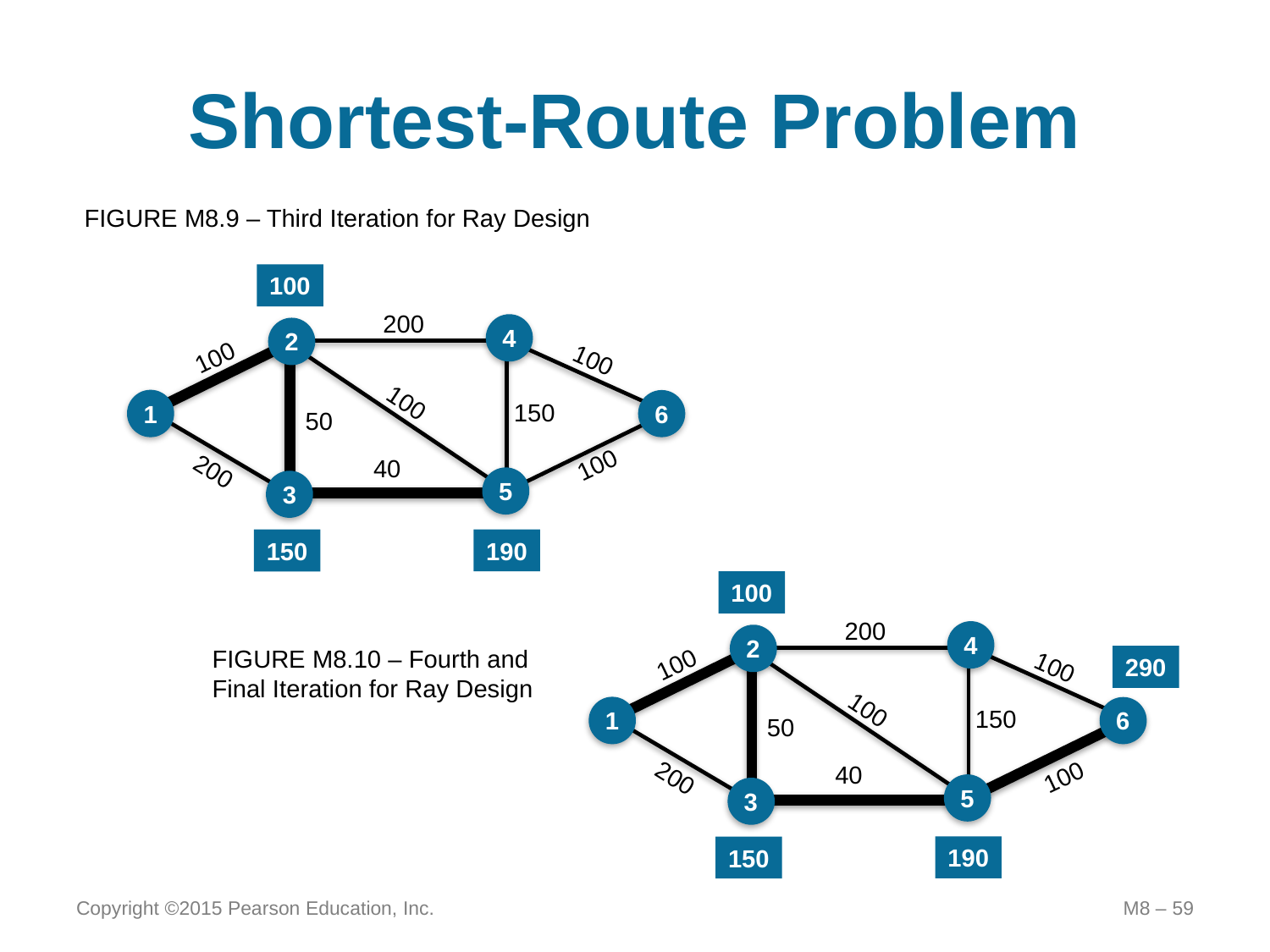

# Shortest-Route Problem
FIGURE M8.9 – Third Iteration for Ray Design
100
200

4

2
100
100
100

1
150

6
50
100
40
200

5

3
150
190
100
200

4

2
100
100
100

1
150

6
50
40
100
200

5

3
150
190
290
FIGURE M8.10 – Fourth and Final Iteration for Ray Design
Copyright ©2015 Pearson Education, Inc.
M8 – 59